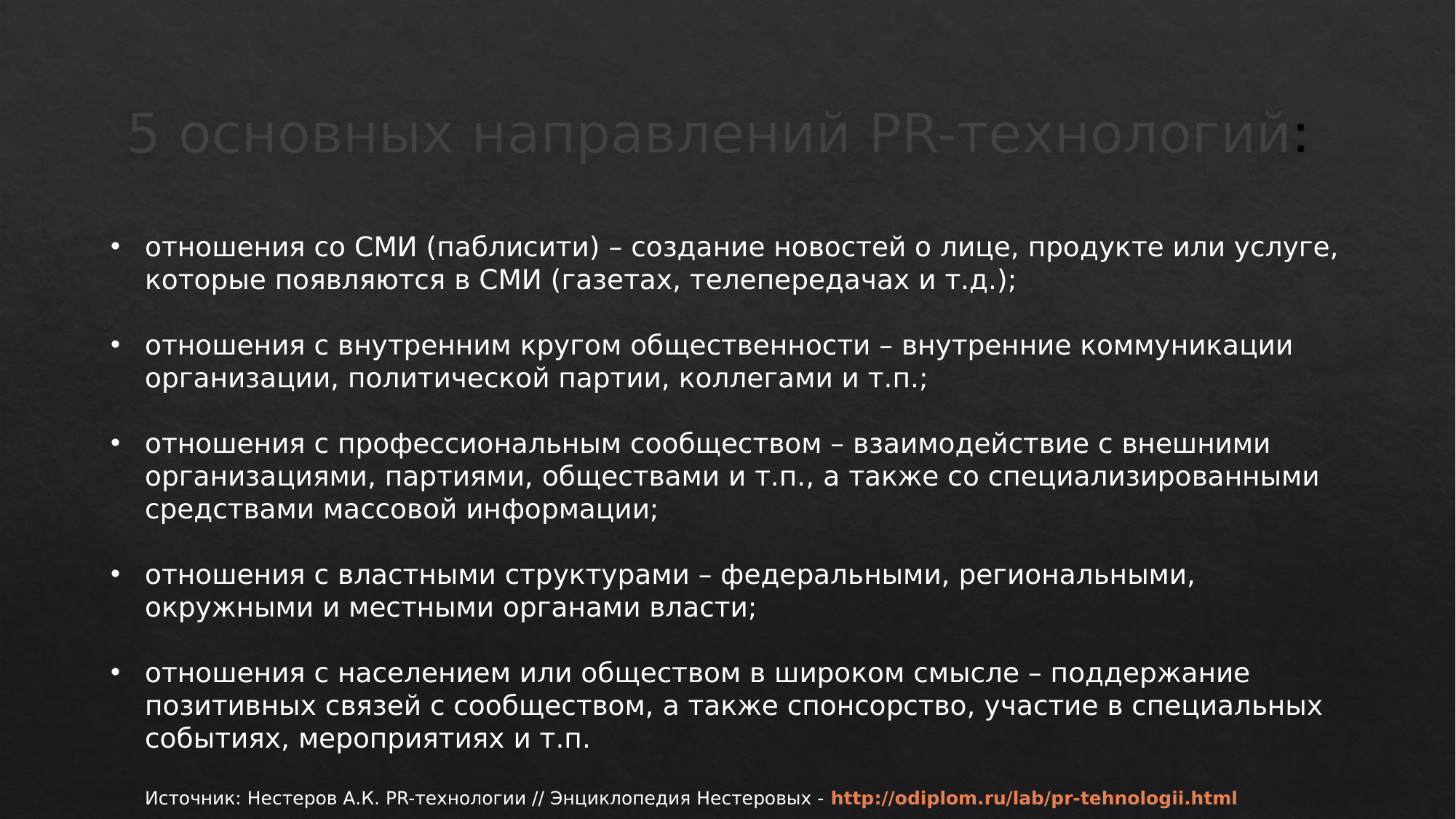

# 5 основных направлений PR-технологий:
отношения со СМИ (паблисити) – создание новостей о лице, продукте или услуге, которые появляются в СМИ (газетах, телепередачах и т.д.);

отношения с внутренним кругом общественности – внутренние коммуникации организации, политической партии, коллегами и т.п.;

отношения с профессиональным сообществом – взаимодействие с внешними организациями, партиями, обществами и т.п., а также со специализированными средствами массовой информации;

отношения с властными структурами – федеральными, региональными, окружными и местными органами власти;

отношения с населением или обществом в широком смысле – поддержание позитивных связей с сообществом, а также спонсорство, участие в специальных событиях, мероприятиях и т.п.
Источник: Нестеров А.К. PR-технологии // Энциклопедия Нестеровых - http://odiplom.ru/lab/pr-tehnologii.html